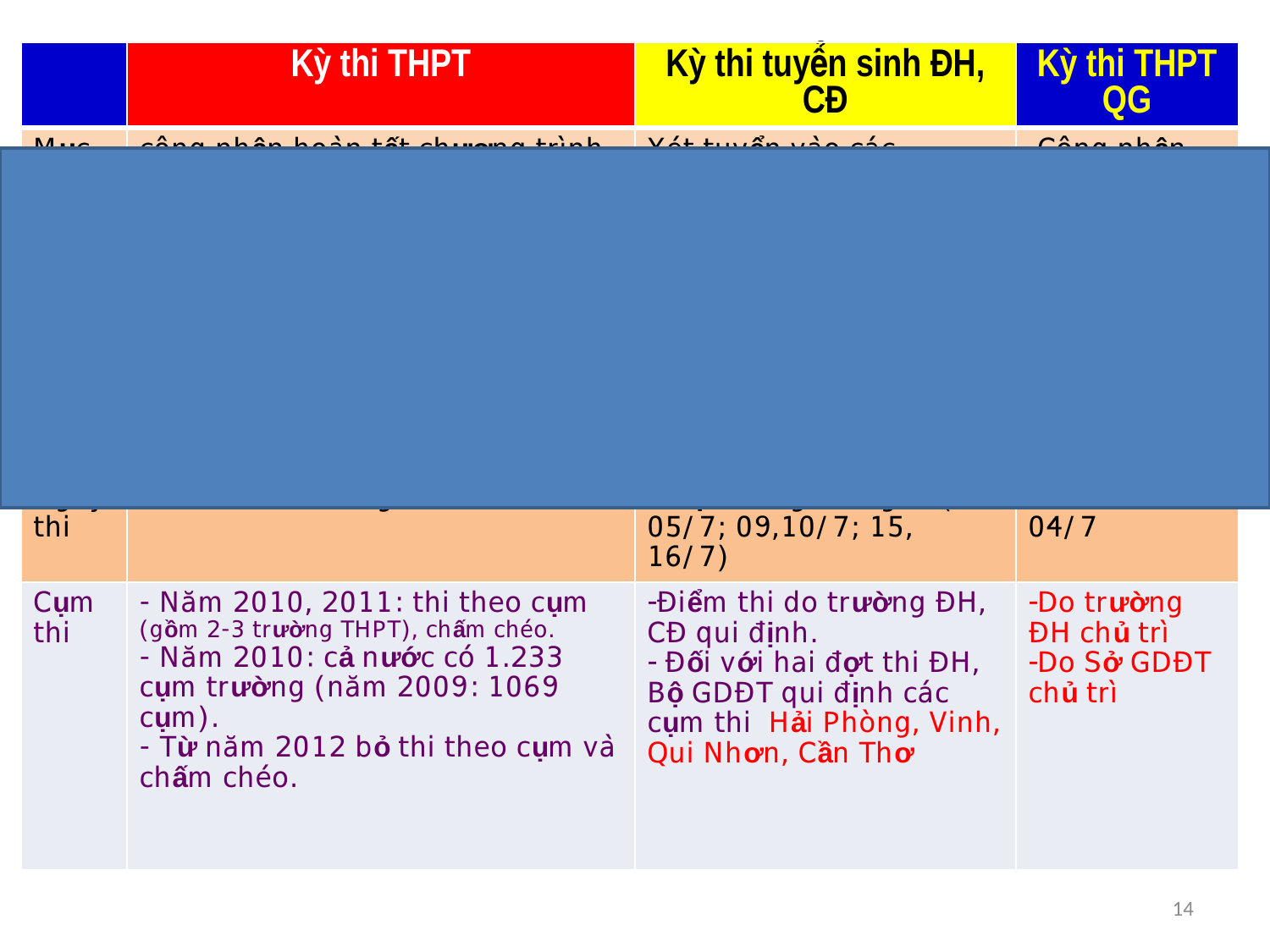

|  | Kỳ thi THPT | Kỳ thi tuyển sinh ĐH, CĐ | Kỳ thi THPT QG |
| --- | --- | --- | --- |
| Mục đích | công nhận hoàn tất chương trình học phổ thông và là điều kiện cần để dự tiếp kỳ thi tuyển sinh ĐH, CĐ | Xét tuyển vào các trường ĐH, CĐ | Công nhận TN THPT Làm cơ sở XT ĐH, CĐ |
| Thời gian ĐKDT | 25/4 - 07/5 hàng năm, tại trường THPT đang học | 10/3-10/4 hàng năm, tại trường THPT đang học hoặc tại các điểm do Sở GDĐT qui định (đối với thí sinh tự do) | ĐKDT: 01-30/4 ĐKXT: 01-20/8 |
| Ngày thi | 02, 03, 04/6 hàng năm | 3 đợt trong tháng 7 (04, 05/7; 09,10/7; 15, 16/7) | 01, 02, 03, 04/7 |
| Cụm thi | - Năm 2010, 2011: thi theo cụm (gồm 2-3 trường THPT), chấm chéo. - Năm 2010: cả nước có 1.233 cụm trường (năm 2009: 1069 cụm). - Từ năm 2012 bỏ thi theo cụm và chấm chéo. | Điểm thi do trường ĐH, CĐ qui định. Đối với hai đợt thi ĐH, Bộ GDĐT qui định các cụm thi Hải Phòng, Vinh, Qui Nhơn, Cần Thơ | Do trường ĐH chủ trì Do Sở GDĐT chủ trì |

14